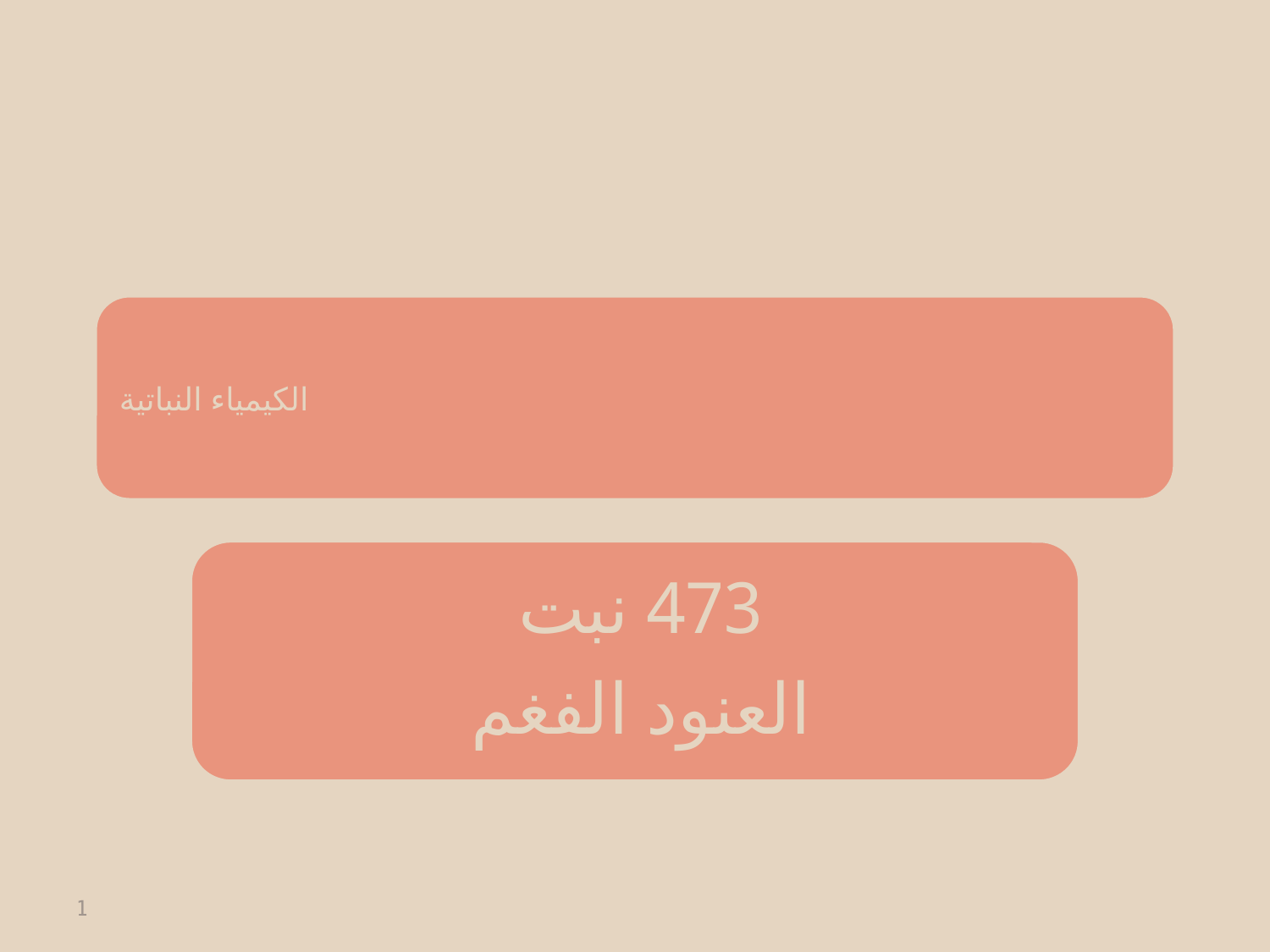

الكيمياء النباتية
473 نبت
العنود الفغم
1